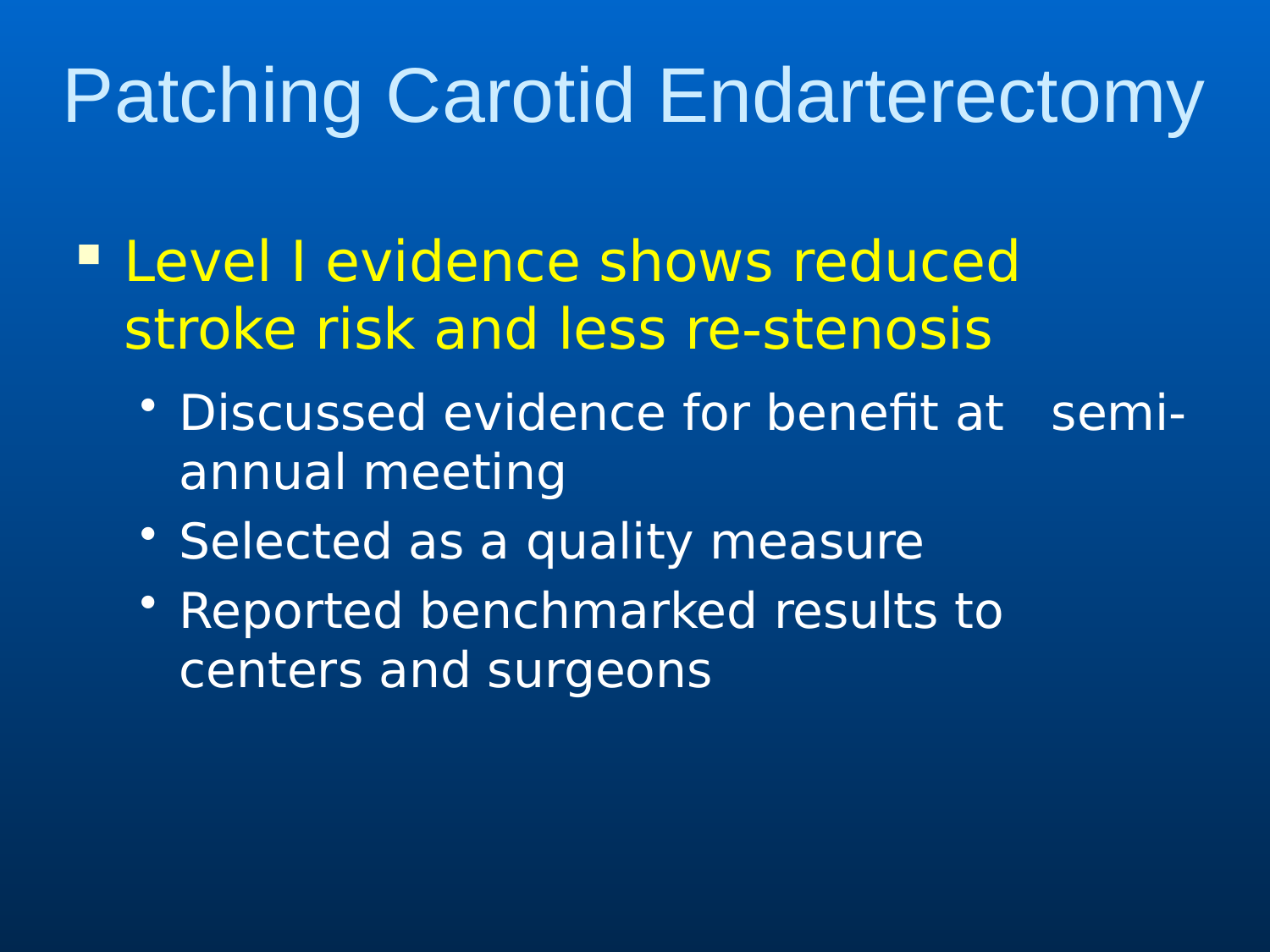

# Patching Carotid Endarterectomy

Level I evidence shows reduced stroke risk and less re-stenosis
Discussed evidence for benefit at   semi-annual meeting
Selected as a quality measure
Reported benchmarked results to centers and surgeons